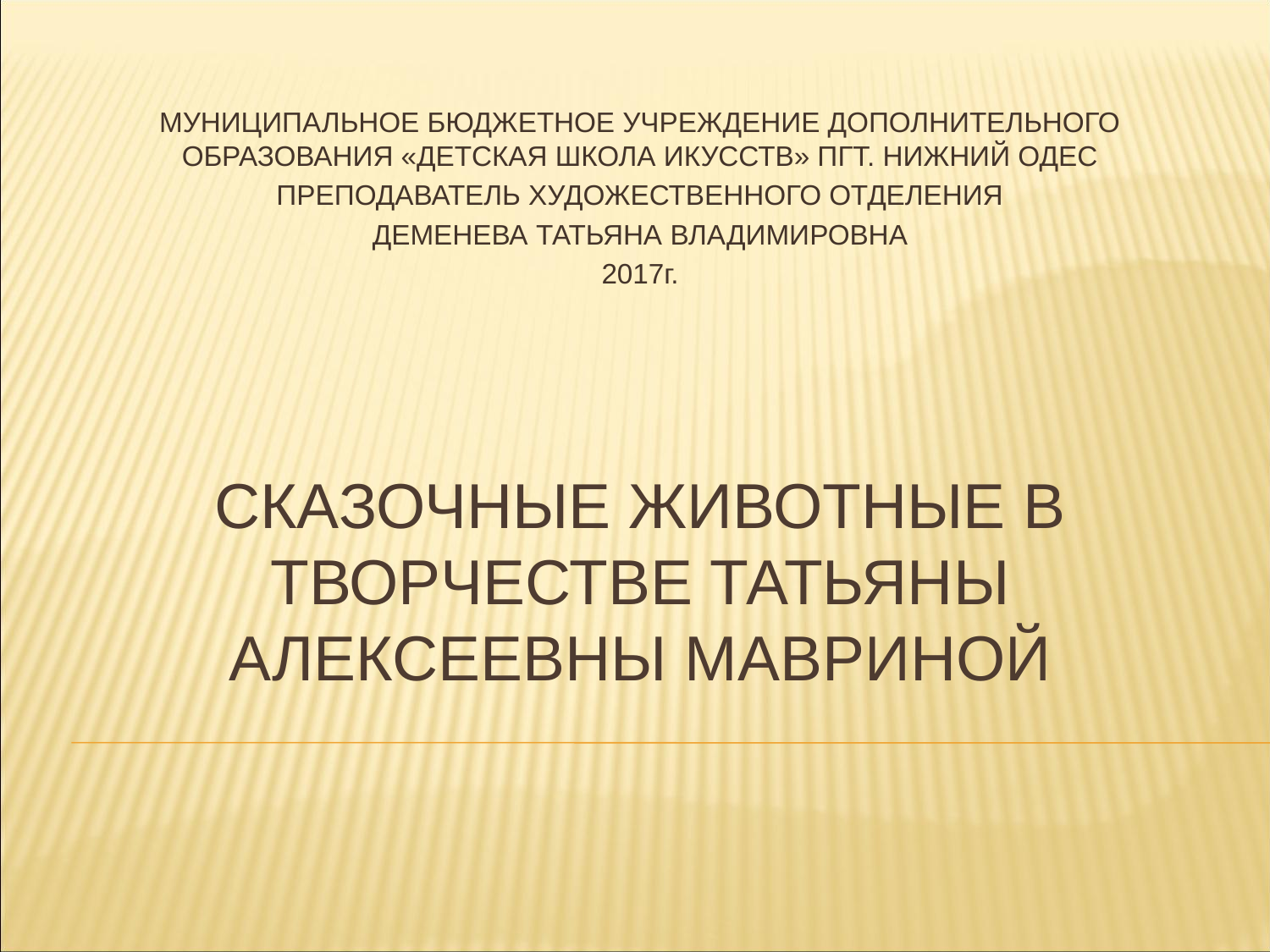

МУНИЦИПАЛЬНОЕ БЮДЖЕТНОЕ УЧРЕЖДЕНИЕ ДОПОЛНИТЕЛЬНОГО ОБРАЗОВАНИЯ «ДЕТСКАЯ ШКОЛА ИКУССТВ» ПГТ. НИЖНИЙ ОДЕС
ПРЕПОДАВАТЕЛЬ ХУДОЖЕСТВЕННОГО ОТДЕЛЕНИЯ
ДЕМЕНЕВА ТАТЬЯНА ВЛАДИМИРОВНА
2017г.
# Сказочные животные в творчестве татьяны алексеевны мавриной